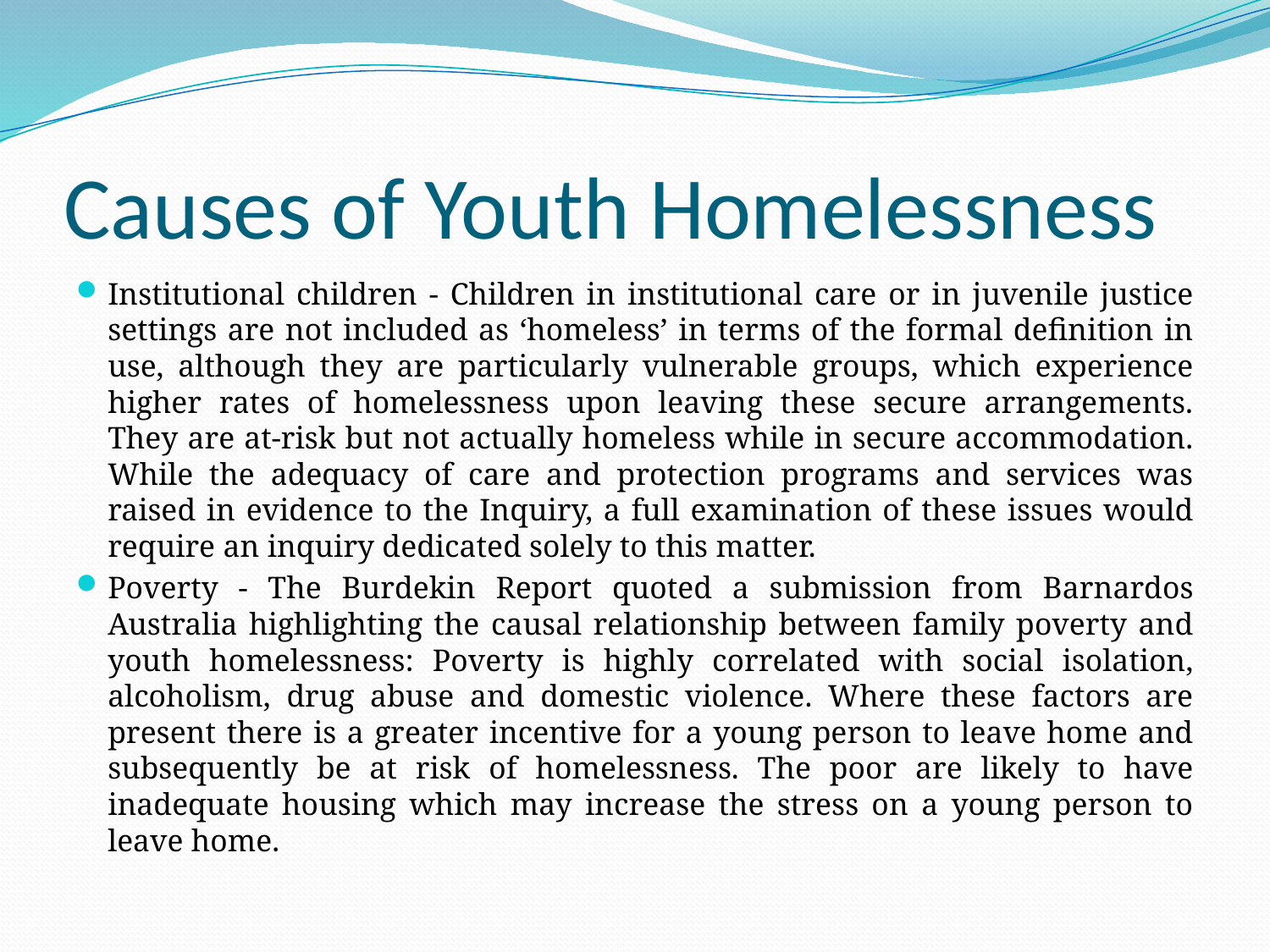

# Causes of Youth Homelessness
Institutional children - Children in institutional care or in juvenile justice settings are not included as ‘homeless’ in terms of the formal definition in use, although they are particularly vulnerable groups, which experience higher rates of homelessness upon leaving these secure arrangements. They are at-risk but not actually homeless while in secure accommodation. While the adequacy of care and protection programs and services was raised in evidence to the Inquiry, a full examination of these issues would require an inquiry dedicated solely to this matter.
Poverty - The Burdekin Report quoted a submission from Barnardos Australia highlighting the causal relationship between family poverty and youth homelessness: Poverty is highly correlated with social isolation, alcoholism, drug abuse and domestic violence. Where these factors are present there is a greater incentive for a young person to leave home and subsequently be at risk of homelessness. The poor are likely to have inadequate housing which may increase the stress on a young person to leave home.